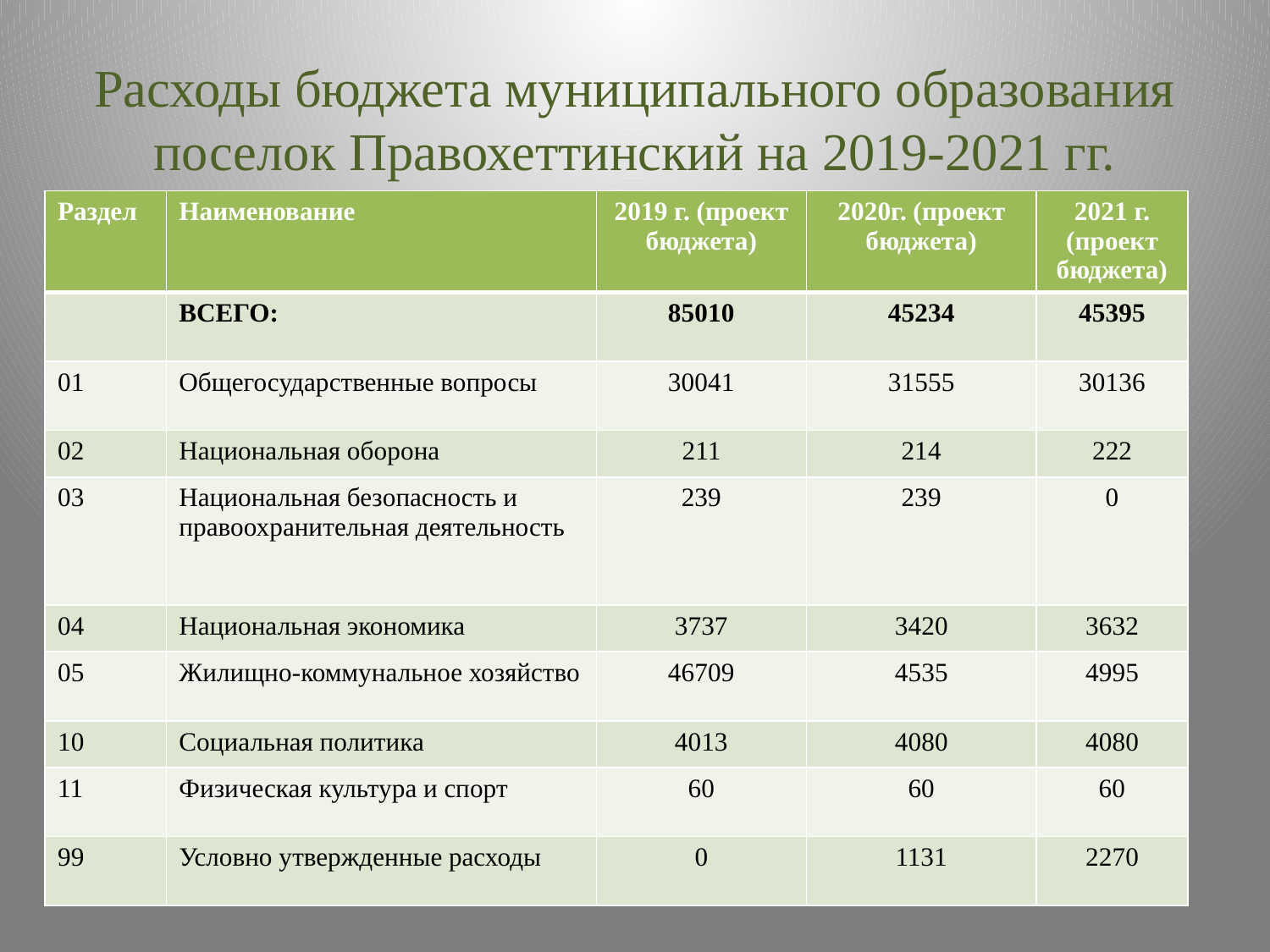

# Расходы бюджета муниципального образования поселок Правохеттинский на 2019-2021 гг.
| Раздел | Наименование | 2019 г. (проект бюджета) | 2020г. (проект бюджета) | 2021 г. (проект бюджета) |
| --- | --- | --- | --- | --- |
|  | ВСЕГО: | 85010 | 45234 | 45395 |
| 01 | Общегосударственные вопросы | 30041 | 31555 | 30136 |
| 02 | Национальная оборона | 211 | 214 | 222 |
| 03 | Национальная безопасность и правоохранительная деятельность | 239 | 239 | 0 |
| 04 | Национальная экономика | 3737 | 3420 | 3632 |
| 05 | Жилищно-коммунальное хозяйство | 46709 | 4535 | 4995 |
| 10 | Социальная политика | 4013 | 4080 | 4080 |
| 11 | Физическая культура и спорт | 60 | 60 | 60 |
| 99 | Условно утвержденные расходы | 0 | 1131 | 2270 |